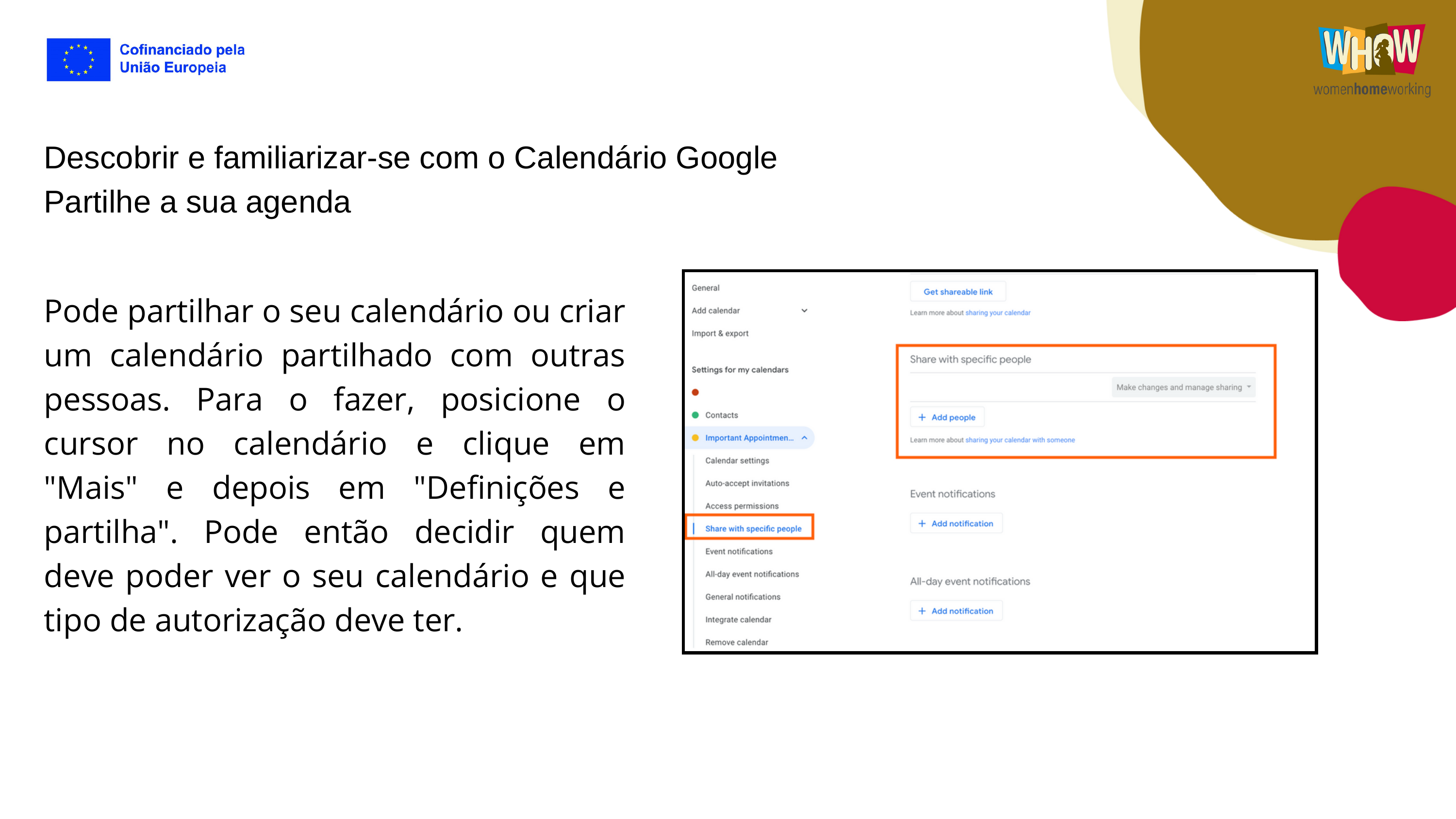

Descobrir e familiarizar-se com o Calendário Google
Partilhe a sua agenda

Pode partilhar o seu calendário ou criar um calendário partilhado com outras pessoas. Para o fazer, posicione o cursor no calendário e clique em "Mais" e depois em "Definições e partilha". Pode então decidir quem deve poder ver o seu calendário e que tipo de autorização deve ter.